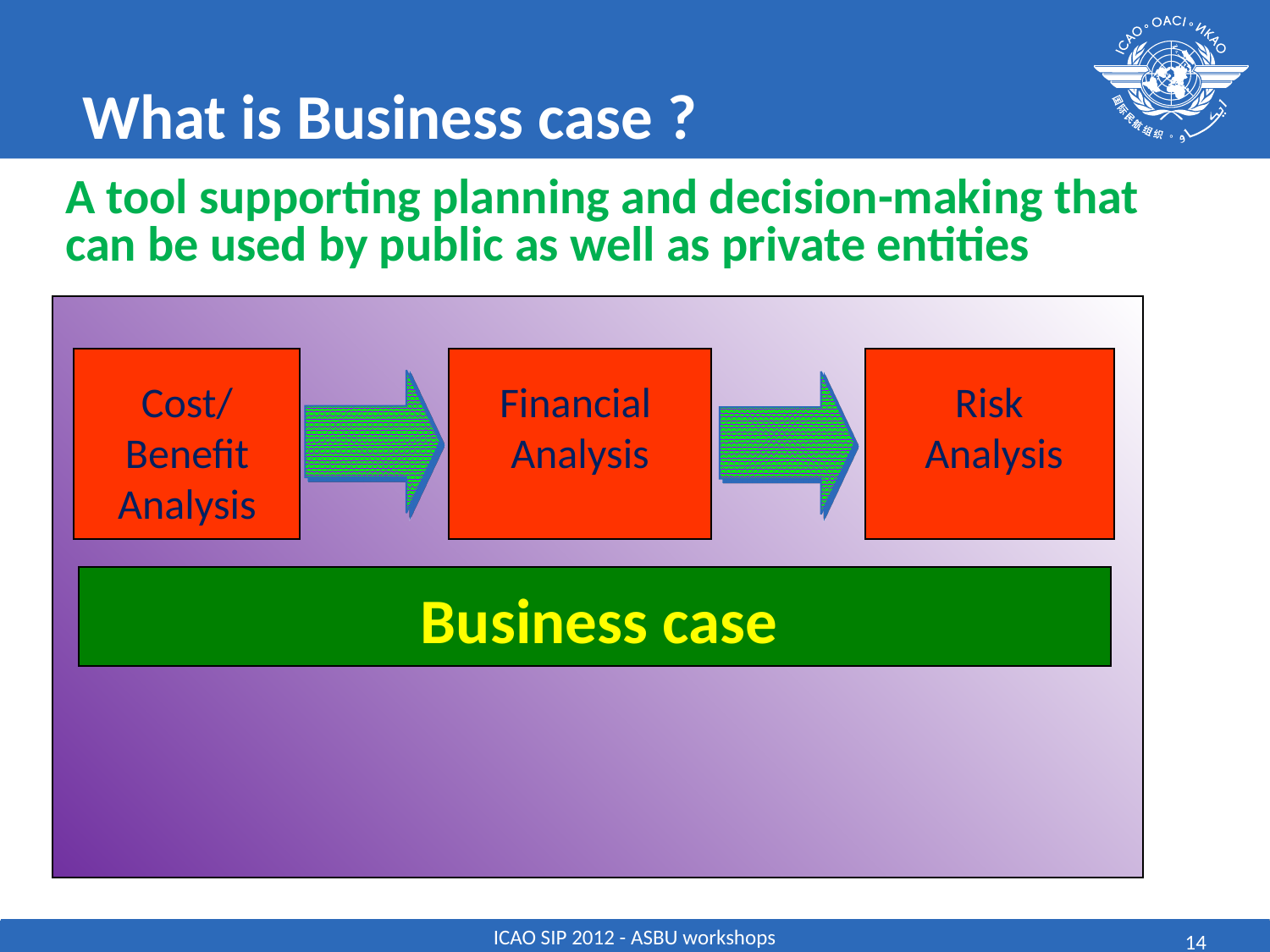

# What is Business case ?
A tool supporting planning and decision-making that can be used by public as well as private entities

Cost/
Benefit
Analysis

Financial
Analysis

Risk
 Analysis

Business case
14
ICAO SIP 2012 - ASBU workshops